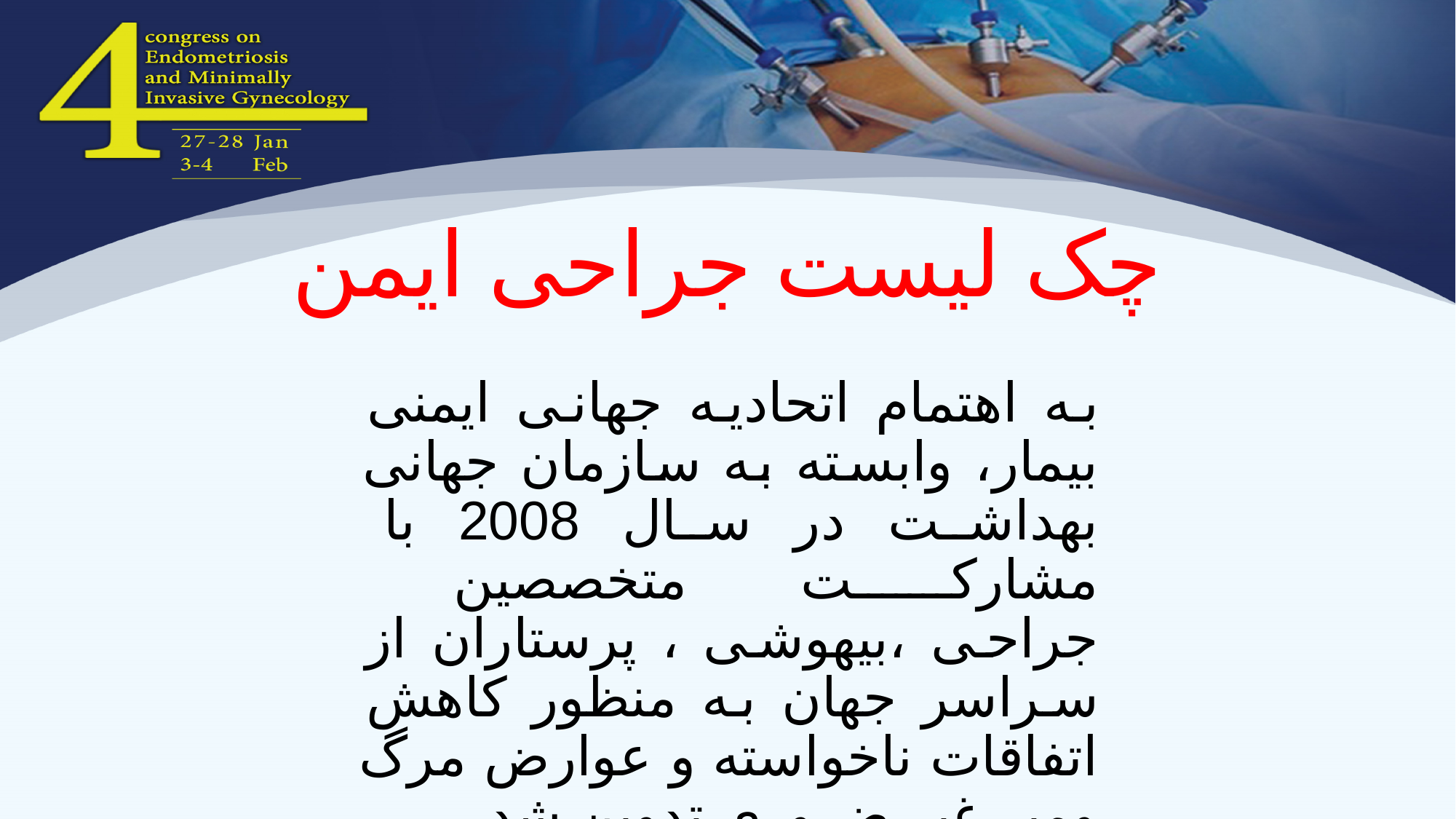

# چک لیست جراحی ایمن
به اهتمام اتحادیه جهانی ایمنی بیمار، وابسته به سازمان جهانی بهداشت در سال 2008 با مشارکت متخصصین جراحی ،بیهوشی ، پرستاران از سراسر جهان به منظور کاهش اتفاقات ناخواسته و عوارض مرگ ومیر غیر ضروری تدوین شد.